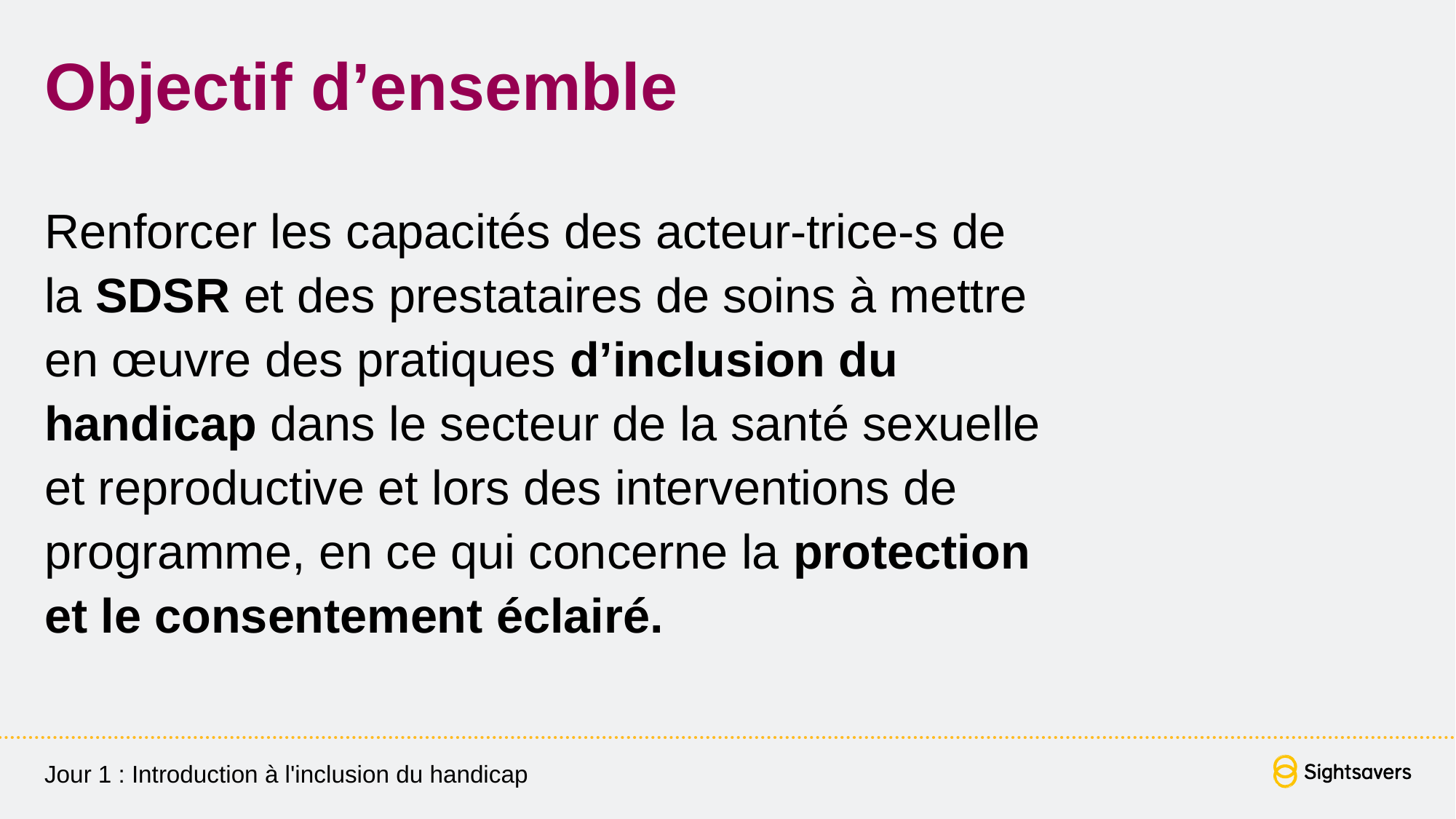

# Objectif d’ensemble
Renforcer les capacités des acteur-trice-s de
la SDSR et des prestataires de soins à mettre en œuvre des pratiques d’inclusion du handicap dans le secteur de la santé sexuelle et reproductive et lors des interventions de programme, en ce qui concerne la protection et le consentement éclairé.

Jour 1 : Introduction à l'inclusion du handicap